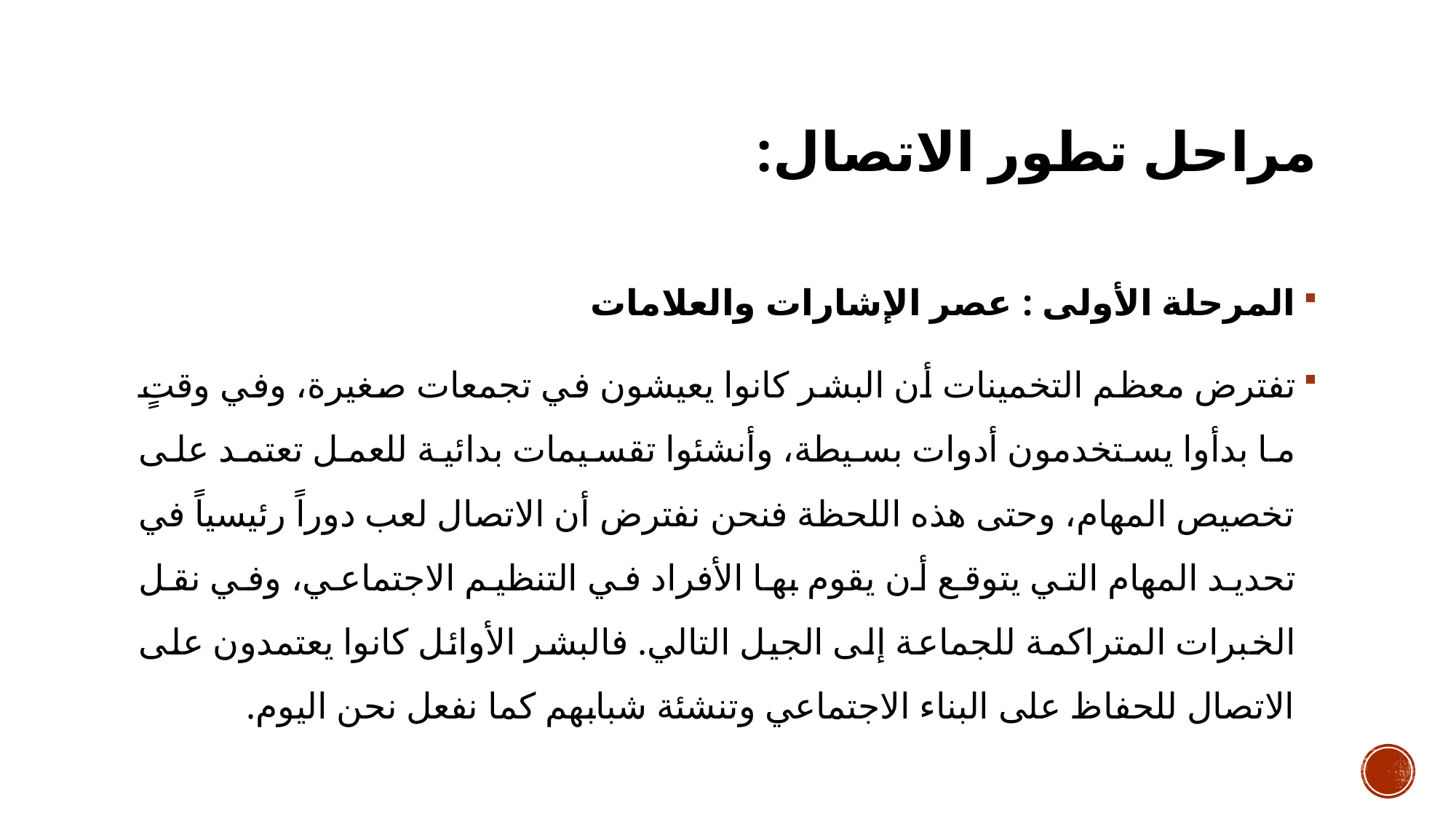

# مراحل تطور الاتصال:
المرحلة الأولى : عصر الإشارات والعلامات
تفترض معظم التخمينات أن البشر كانوا يعيشون في تجمعات صغيرة، وفي وقتٍ ما بدأوا يستخدمون أدوات بسيطة، وأنشئوا تقسيمات بدائية للعمل تعتمد على تخصيص المهام، وحتى هذه اللحظة فنحن نفترض أن الاتصال لعب دوراً رئيسياً في تحديد المهام التي يتوقع أن يقوم بها الأفراد في التنظيم الاجتماعي، وفي نقل الخبرات المتراكمة للجماعة إلى الجيل التالي. فالبشر الأوائل كانوا يعتمدون على الاتصال للحفاظ على البناء الاجتماعي وتنشئة شبابهم كما نفعل نحن اليوم.